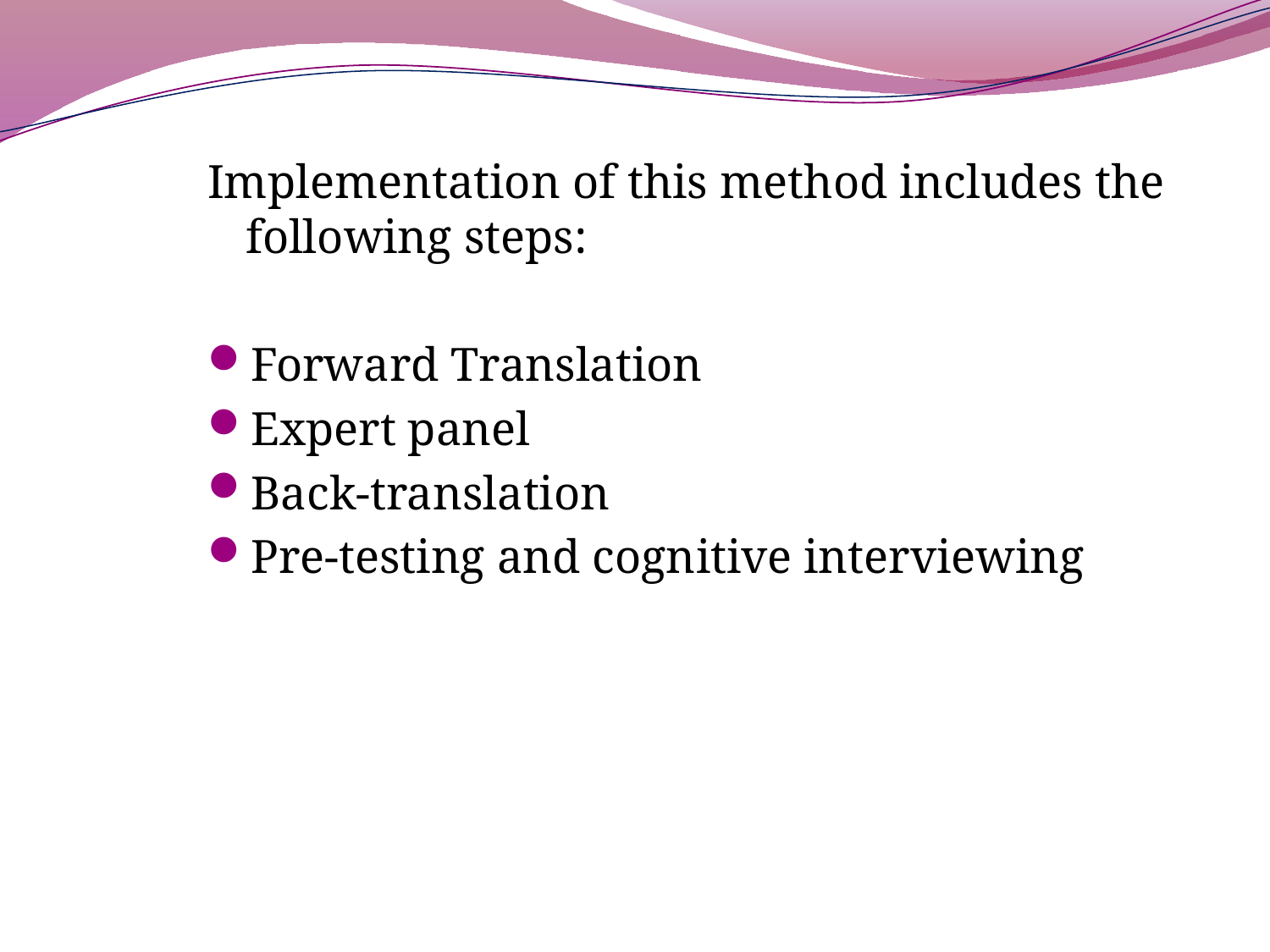

Implementation of this method includes the following steps:

Forward Translation
Expert panel
Back-translation
Pre-testing and cognitive interviewing